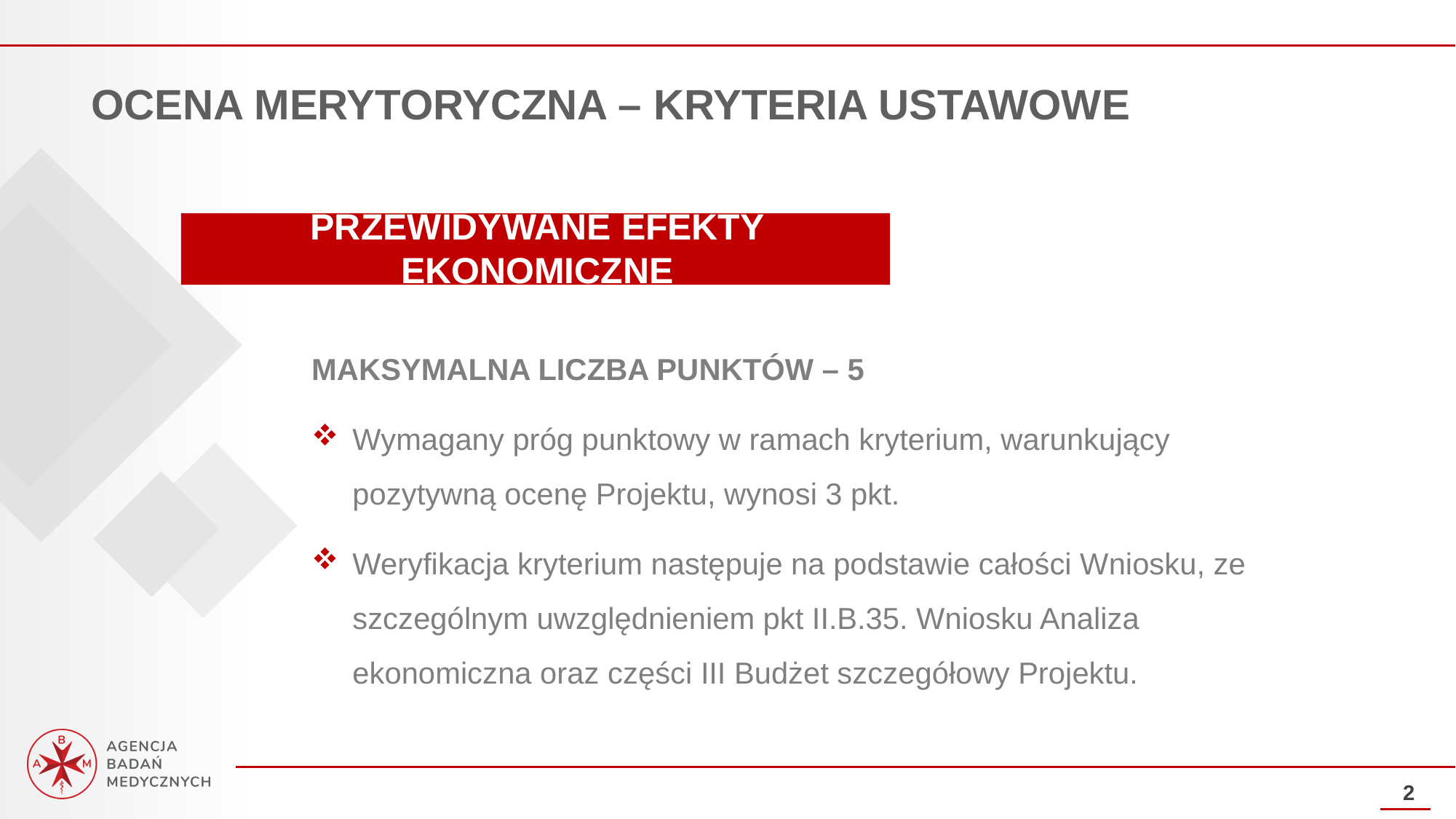

OCENA MERYTORYCZNA – KRYTERIA USTAWOWE

PRZEWIDYWANE EFEKTY EKONOMICZNE
MAKSYMALNA LICZBA PUNKTÓW – 5
Wymagany próg punktowy w ramach kryterium, warunkujący pozytywną ocenę Projektu, wynosi 3 pkt.
Weryfikacja kryterium następuje na podstawie całości Wniosku, ze szczególnym uwzględnieniem pkt II.B.35. Wniosku Analiza ekonomiczna oraz części III Budżet szczegółowy Projektu.

2